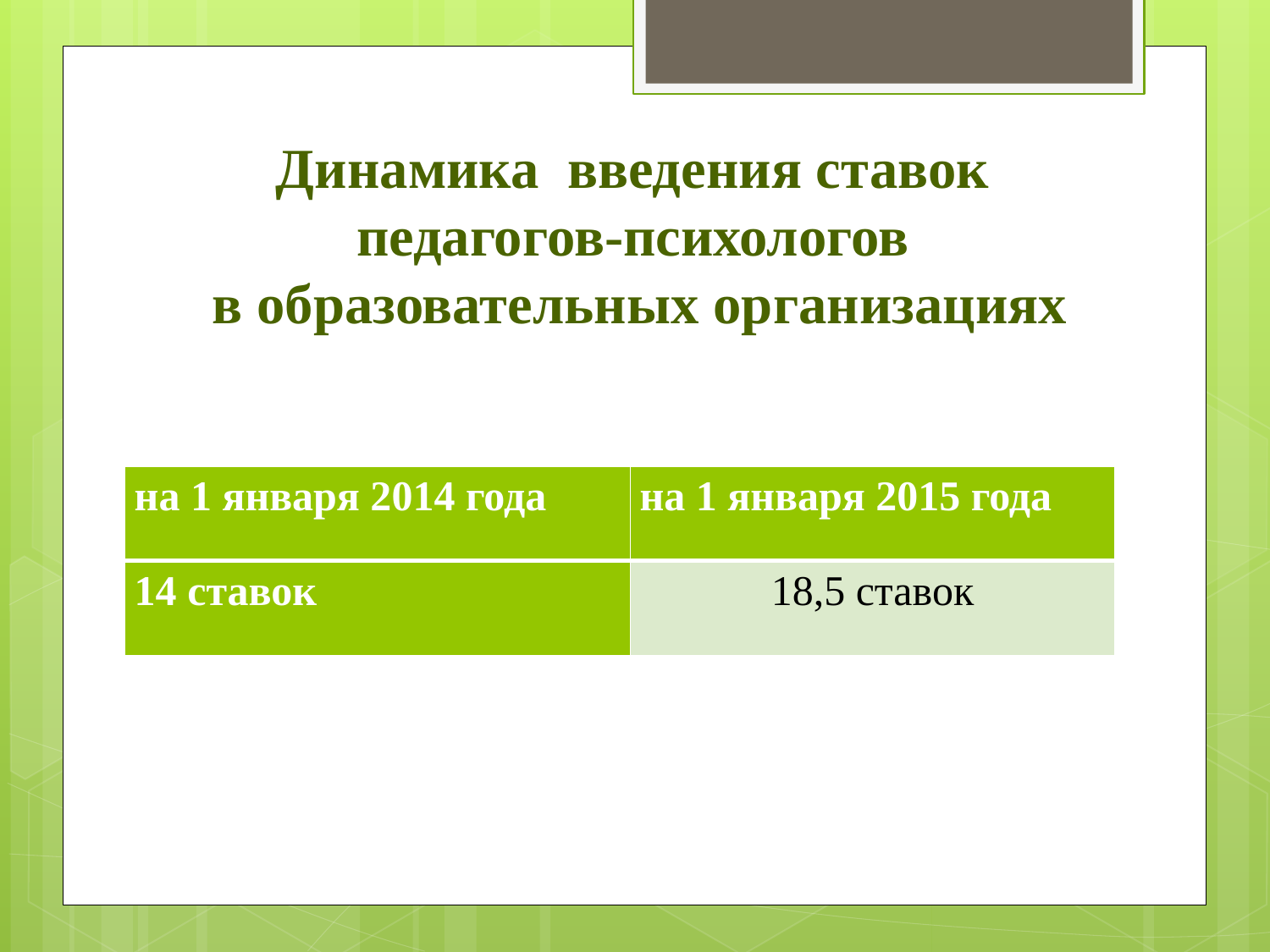

# Динамика  введения ставок педагогов-психологов в образовательных организациях
| на 1 января 2014 года | на 1 января 2015 года |
| --- | --- |
| 14 ставок | 18,5 ставок |